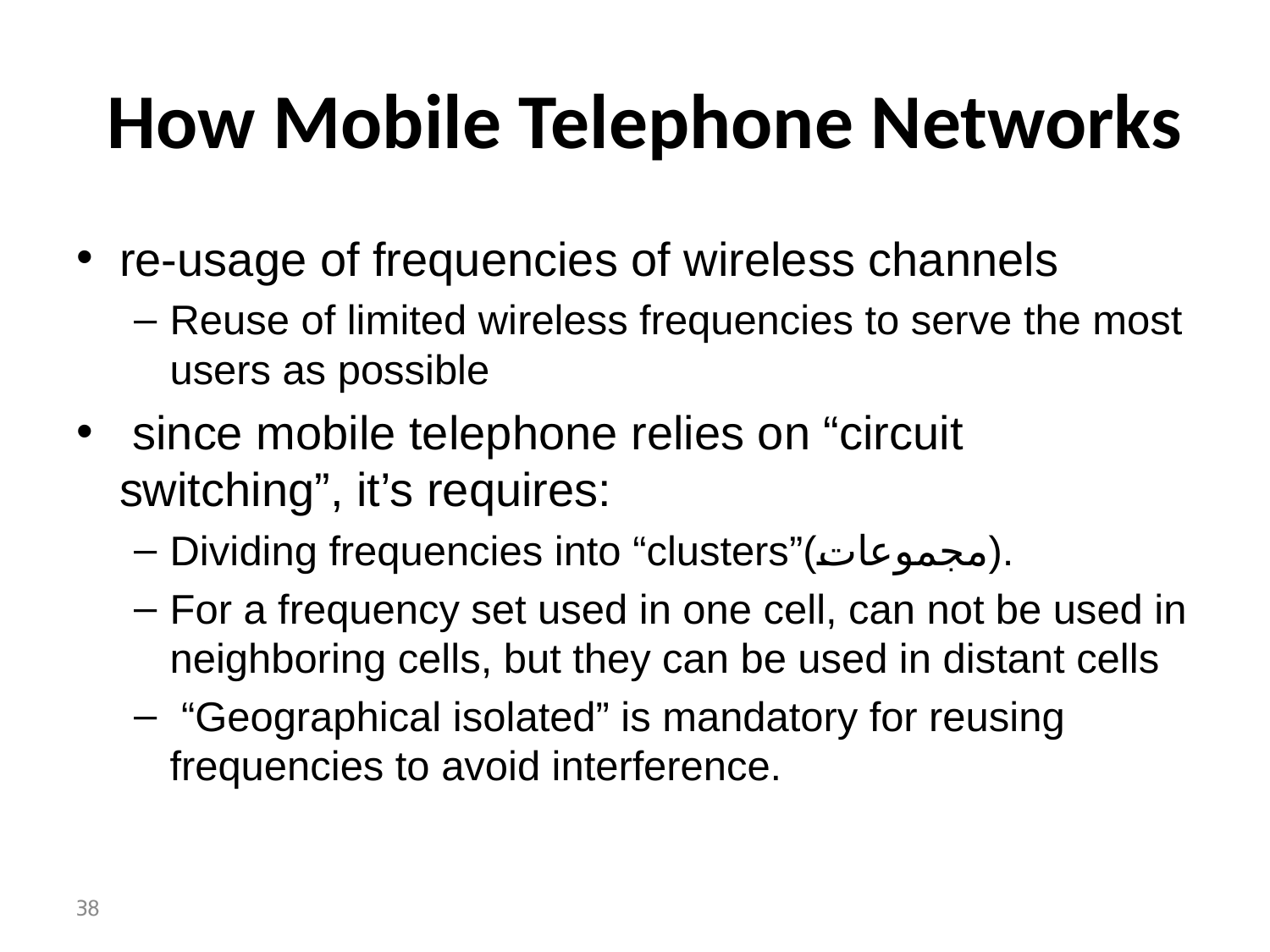

# How Mobile Telephone Networks
re-usage of frequencies of wireless channels
Reuse of limited wireless frequencies to serve the most users as possible
 since mobile telephone relies on “circuit switching”, it’s requires:
Dividing frequencies into “clusters”(مجموعات).
For a frequency set used in one cell, can not be used in neighboring cells, but they can be used in distant cells
 “Geographical isolated” is mandatory for reusing frequencies to avoid interference.

38